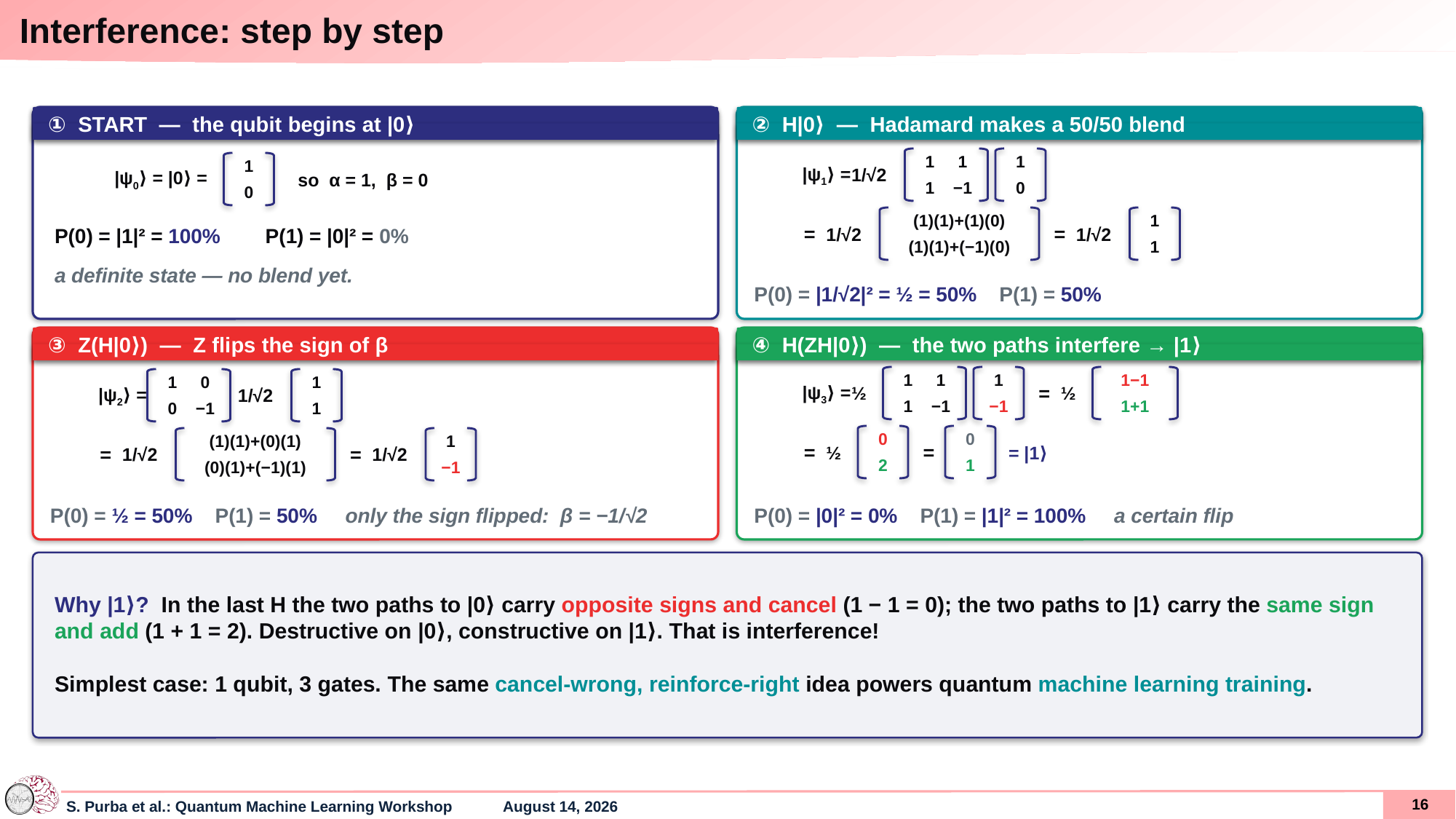

Interference: step by step

①  START  —  the qubit begins at |0⟩
②  H|0⟩  —  Hadamard makes a 50/50 blend

1
1
1

1

|ψ1⟩ =
1/√2
|ψ0⟩ = |0⟩ =
so  α = 1,  β = 0
1
−1
0
0
(1)(1)+(1)(0)
1

=
1/√2
=
1/√2
P(0) = |1|² = 100%        P(1) = |0|² = 0%
(1)(1)+(−1)(0)
1
a definite state — no blend yet.
P(0) = |1/√2|² = ½ = 50%    P(1) = 50%

③  Z(H|0⟩)  —  Z flips the sign of β
④  H(ZH|0⟩)  —  the two paths interfere → |1⟩

1
1
1
1−1

1
0
1

|ψ3⟩ =
½
=
½
|ψ2⟩ =
1/√2
1
−1
−1
1+1
0
−1
1
0
0

(1)(1)+(0)(1)
1

=
½
=
= |1⟩
=
1/√2
=
1/√2
2
1
(0)(1)+(−1)(1)
−1
P(0) = ½ = 50%    P(1) = 50%     only the sign flipped:  β = −1/√2
P(0) = |0|² = 0%    P(1) = |1|² = 100%     a certain flip

Why |1⟩?  In the last H the two paths to |0⟩ carry opposite signs and cancel (1 − 1 = 0); the two paths to |1⟩ carry the same sign and add (1 + 1 = 2). Destructive on |0⟩, constructive on |1⟩. That is interference!

Simplest case: 1 qubit, 3 gates. The same cancel-wrong, reinforce-right idea powers quantum machine learning training.